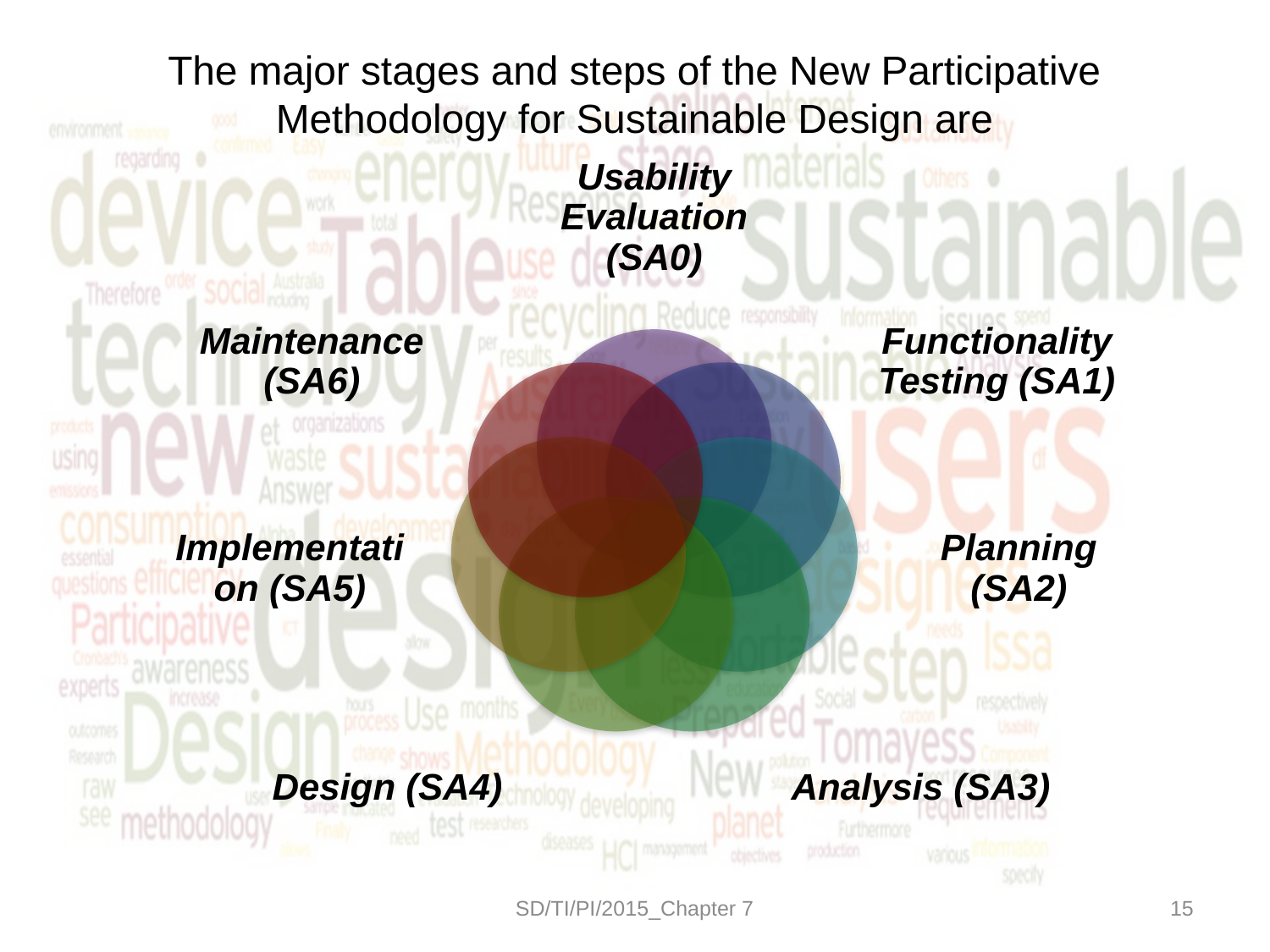

# The major stages and steps of the New Participative Methodology for Sustainable Design are
Usability Evaluation (SA0)
Functionality Testing (SA1)
Planning (SA2)
Analysis (SA3)
Design (SA4)
Implementation (SA5)
Maintenance (SA6)
SD/TI/PI/2015_Chapter 7
15